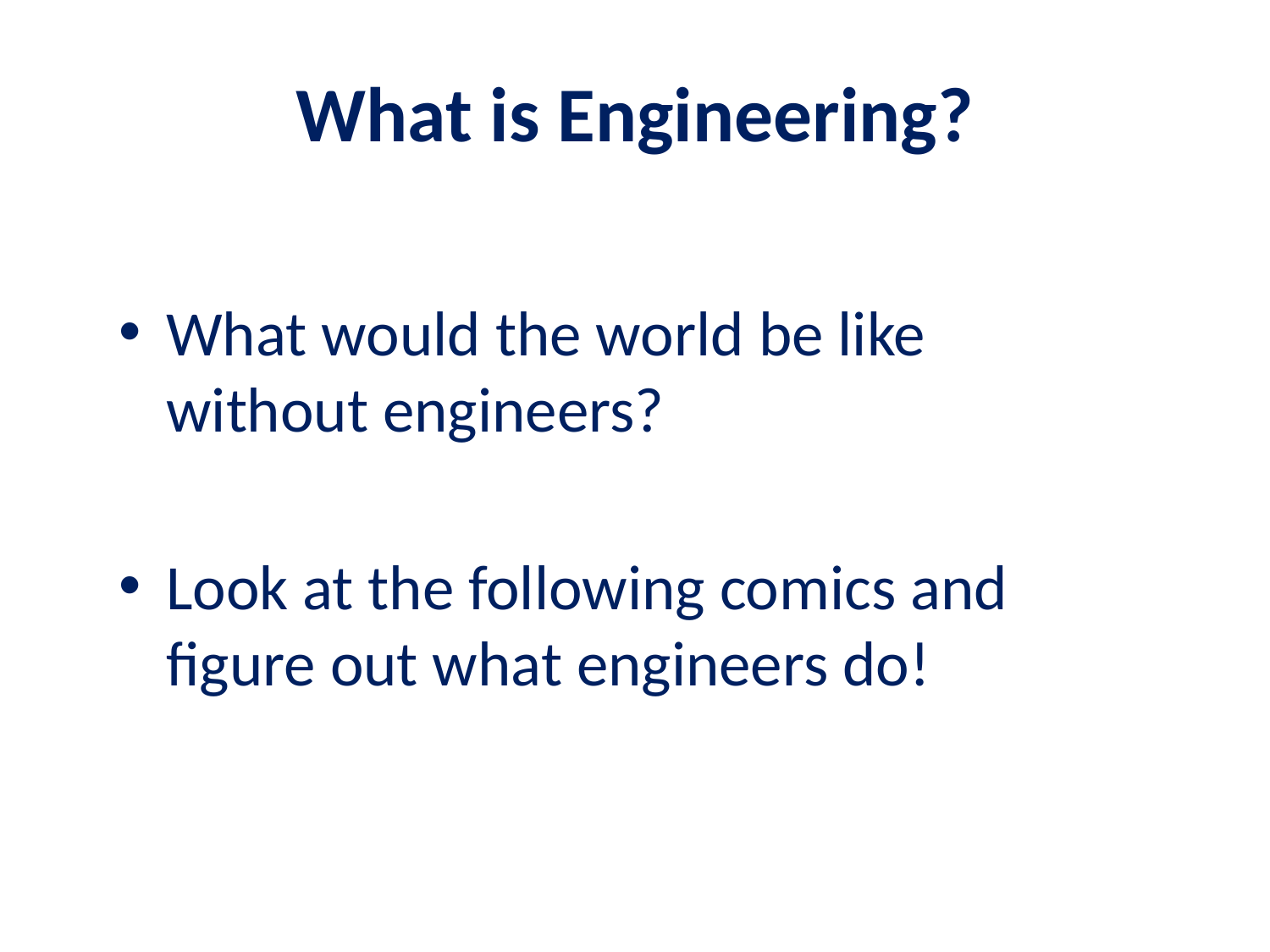

# What is Engineering?
What would the world be like without engineers?

Look at the following comics and figure out what engineers do!